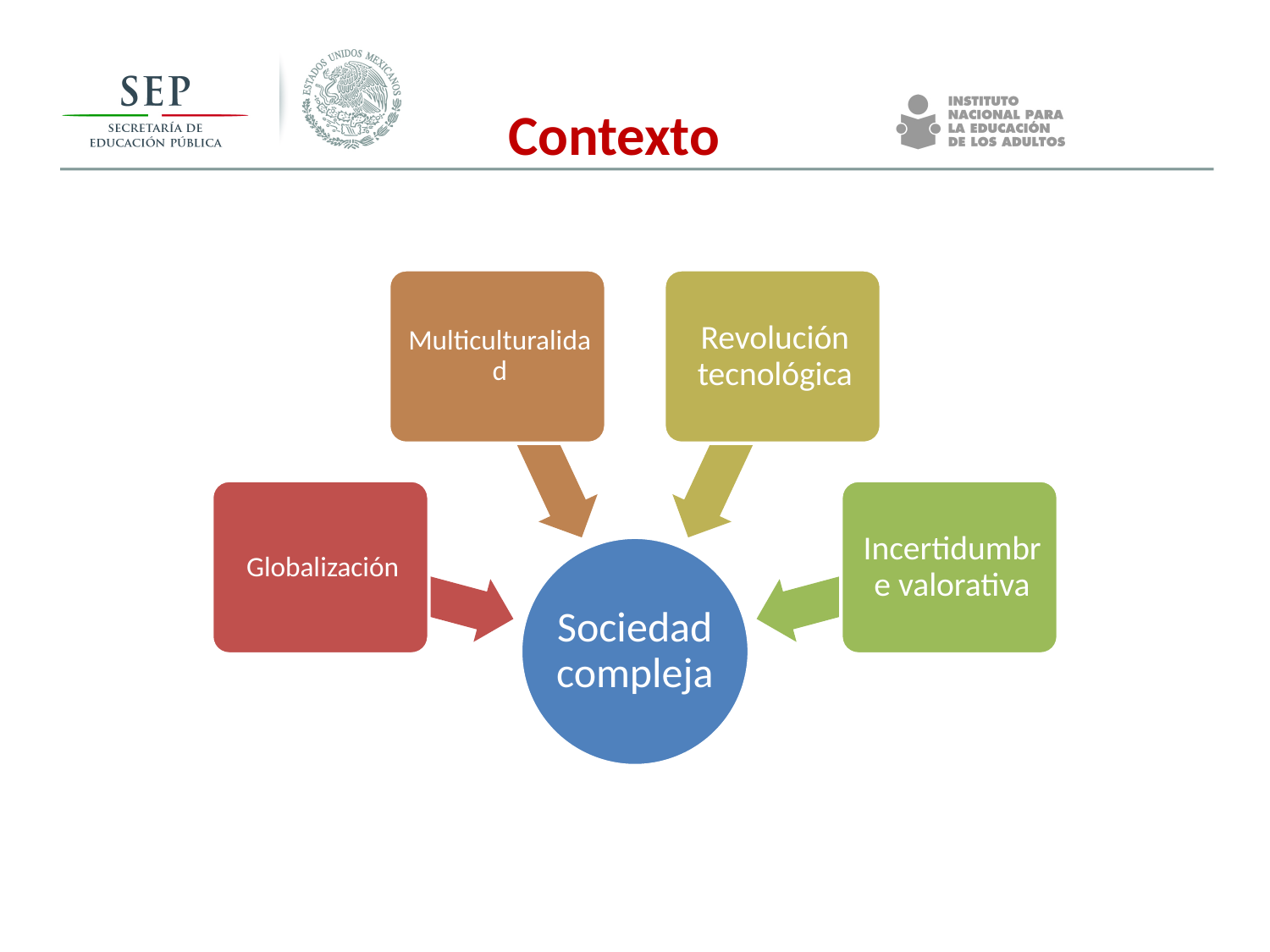

Contexto
Sociedad compleja
Globalización
Multiculturalidad
Revolución tecnológica
Incertidumbre valorativa